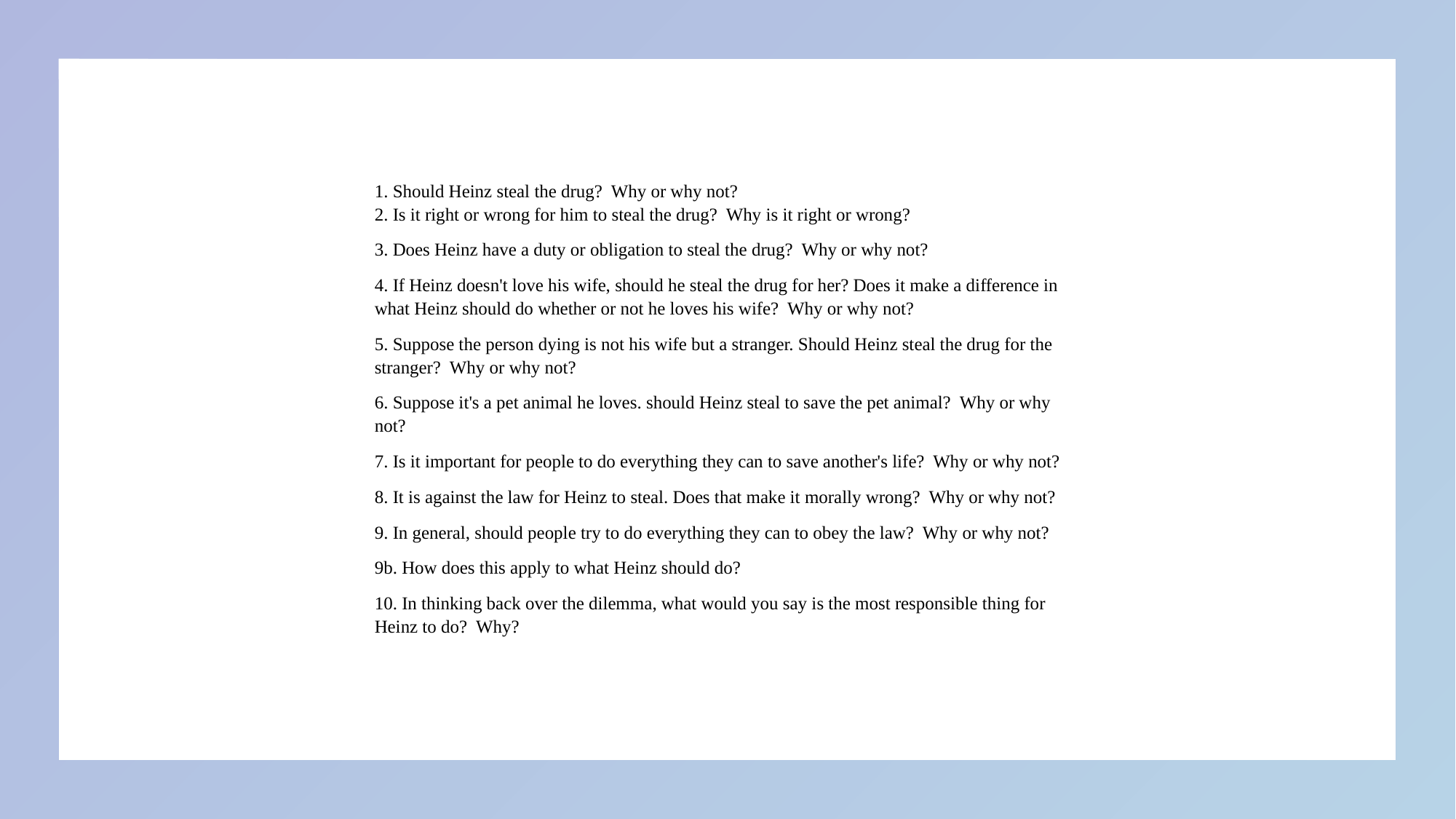

1. Should Heinz steal the drug?  Why or why not?
2. Is it right or wrong for him to steal the drug?  Why is it right or wrong?
3. Does Heinz have a duty or obligation to steal the drug?  Why or why not?
4. If Heinz doesn't love his wife, should he steal the drug for her? Does it make a difference in what Heinz should do whether or not he loves his wife?  Why or why not?
5. Suppose the person dying is not his wife but a stranger. Should Heinz steal the drug for the stranger?  Why or why not?
6. Suppose it's a pet animal he loves. should Heinz steal to save the pet animal?  Why or why not?
7. Is it important for people to do everything they can to save another's life?  Why or why not?
8. It is against the law for Heinz to steal. Does that make it morally wrong?  Why or why not?
9. In general, should people try to do everything they can to obey the law?  Why or why not?
9b. How does this apply to what Heinz should do?
10. In thinking back over the dilemma, what would you say is the most responsible thing for Heinz to do?  Why?